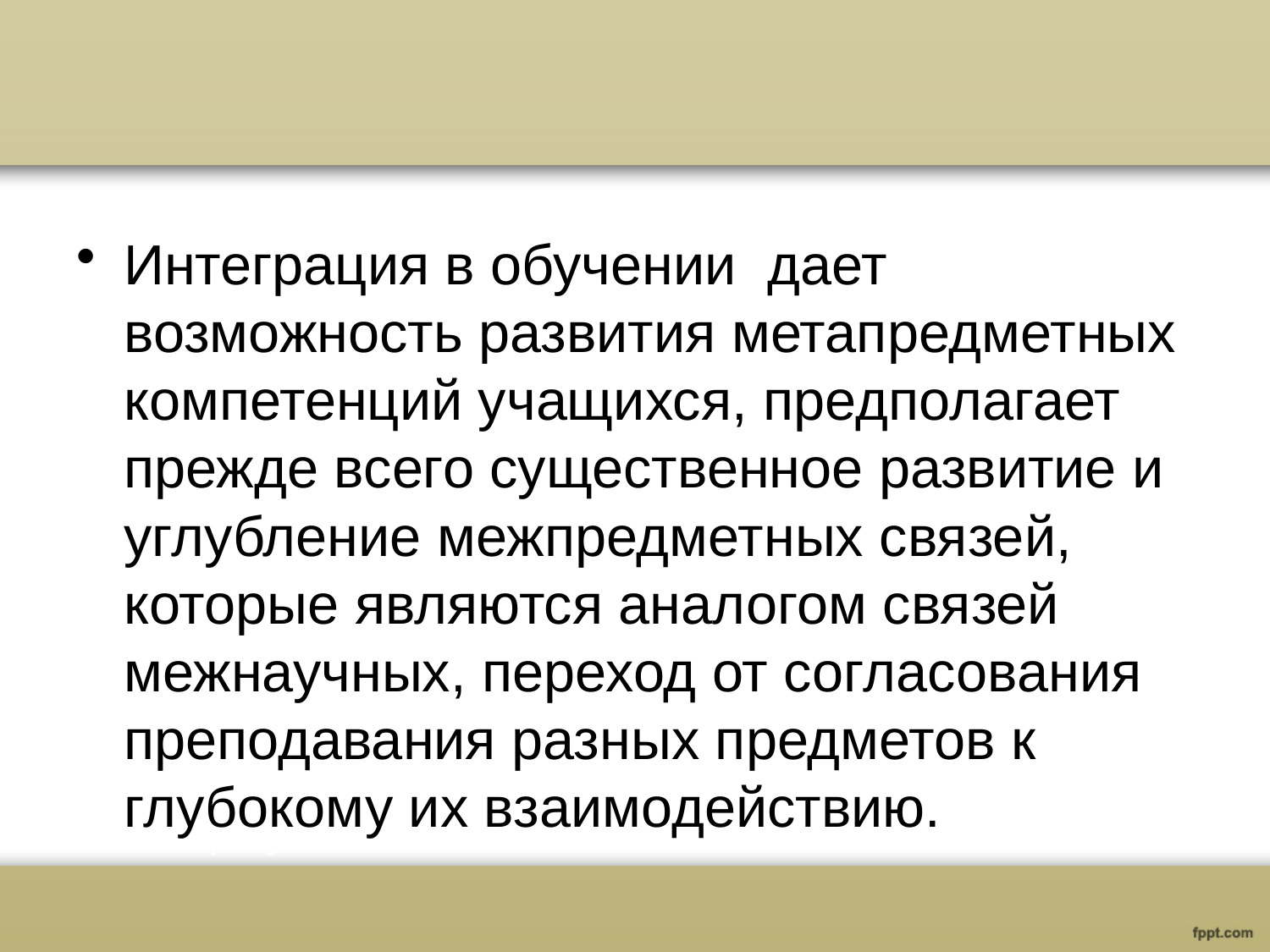

#
Интеграция в обучении  дает возможность развития метапредметных компетенций учащихся, предполагает прежде всего существенное развитие и углубление межпредметных связей, которые являются аналогом связей межнаучных, переход от согласования преподавания разных предметов к глубокому их взаимодействию.